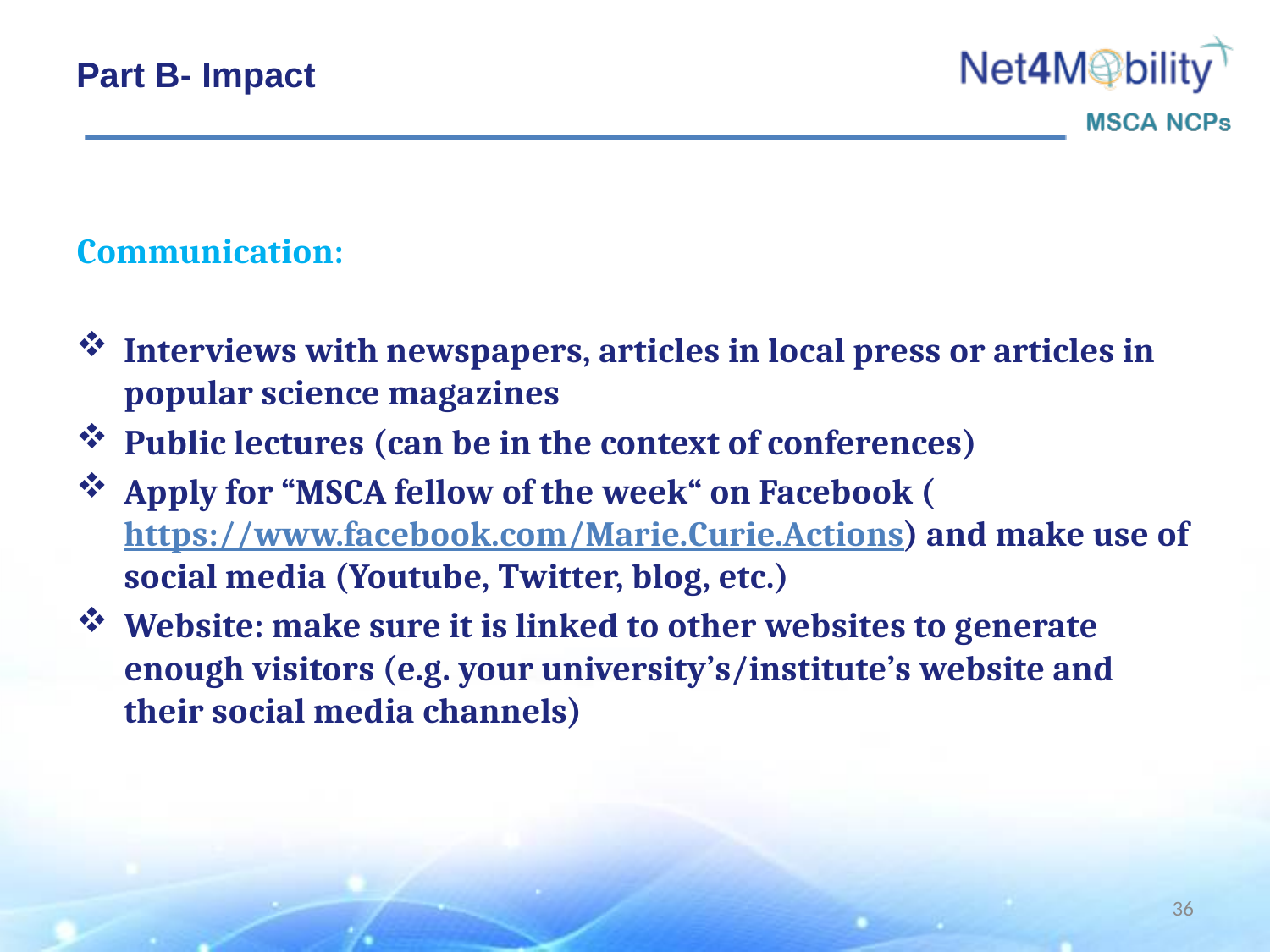

# Part B- Impact
Communication:

Interviews with newspapers, articles in local press or articles in popular science magazines
Public lectures (can be in the context of conferences)
Apply for “MSCA fellow of the week“ on Facebook (https://www.facebook.com/Marie.Curie.Actions) and make use of social media (Youtube, Twitter, blog, etc.)
Website: make sure it is linked to other websites to generate enough visitors (e.g. your university’s/institute’s website and their social media channels)

36